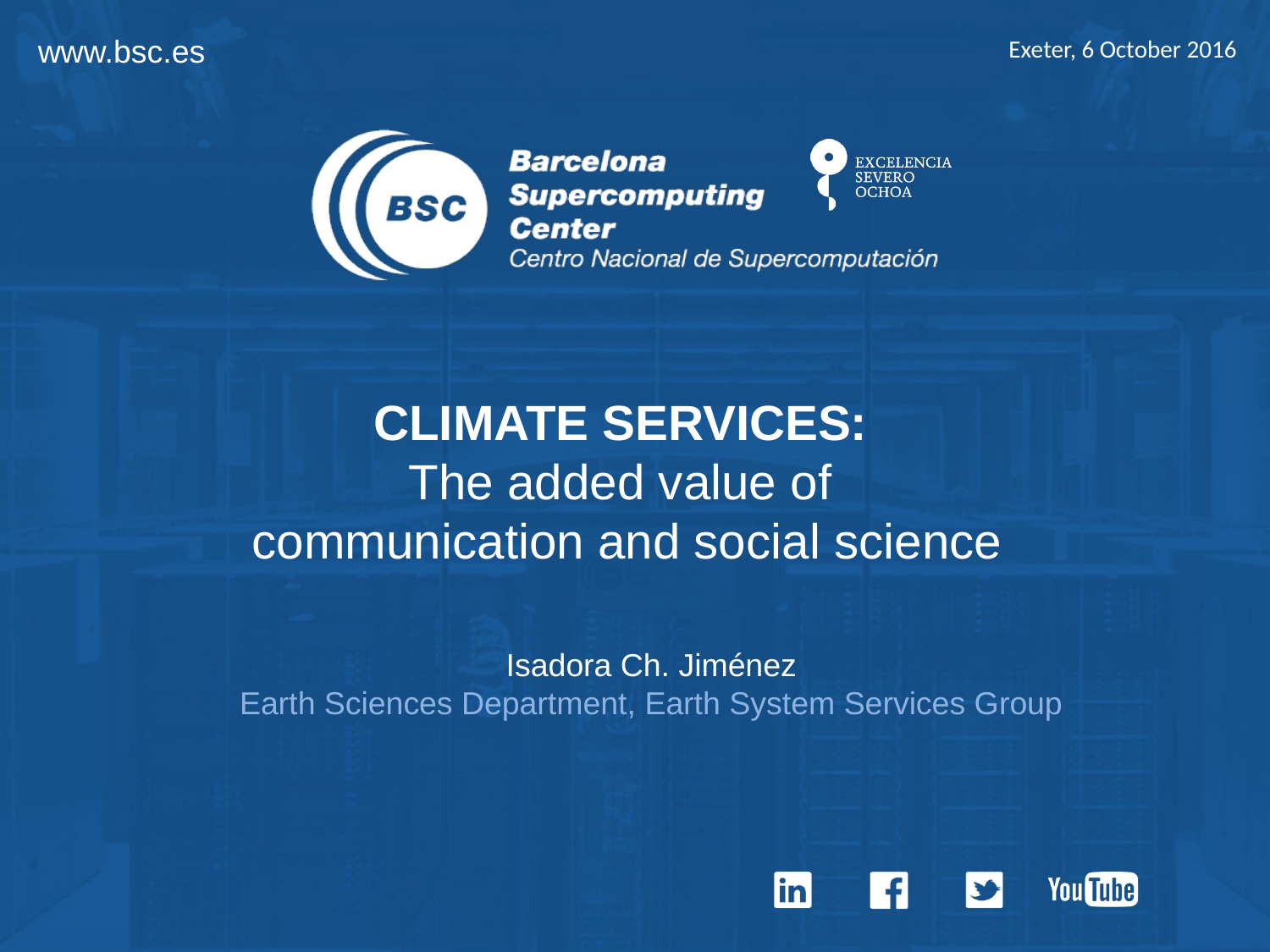

Exeter, 6 October 2016
CLIMATE SERVICES:
The added value of
communication and social science

Isadora Ch. Jiménez
Earth Sciences Department, Earth System Services Group